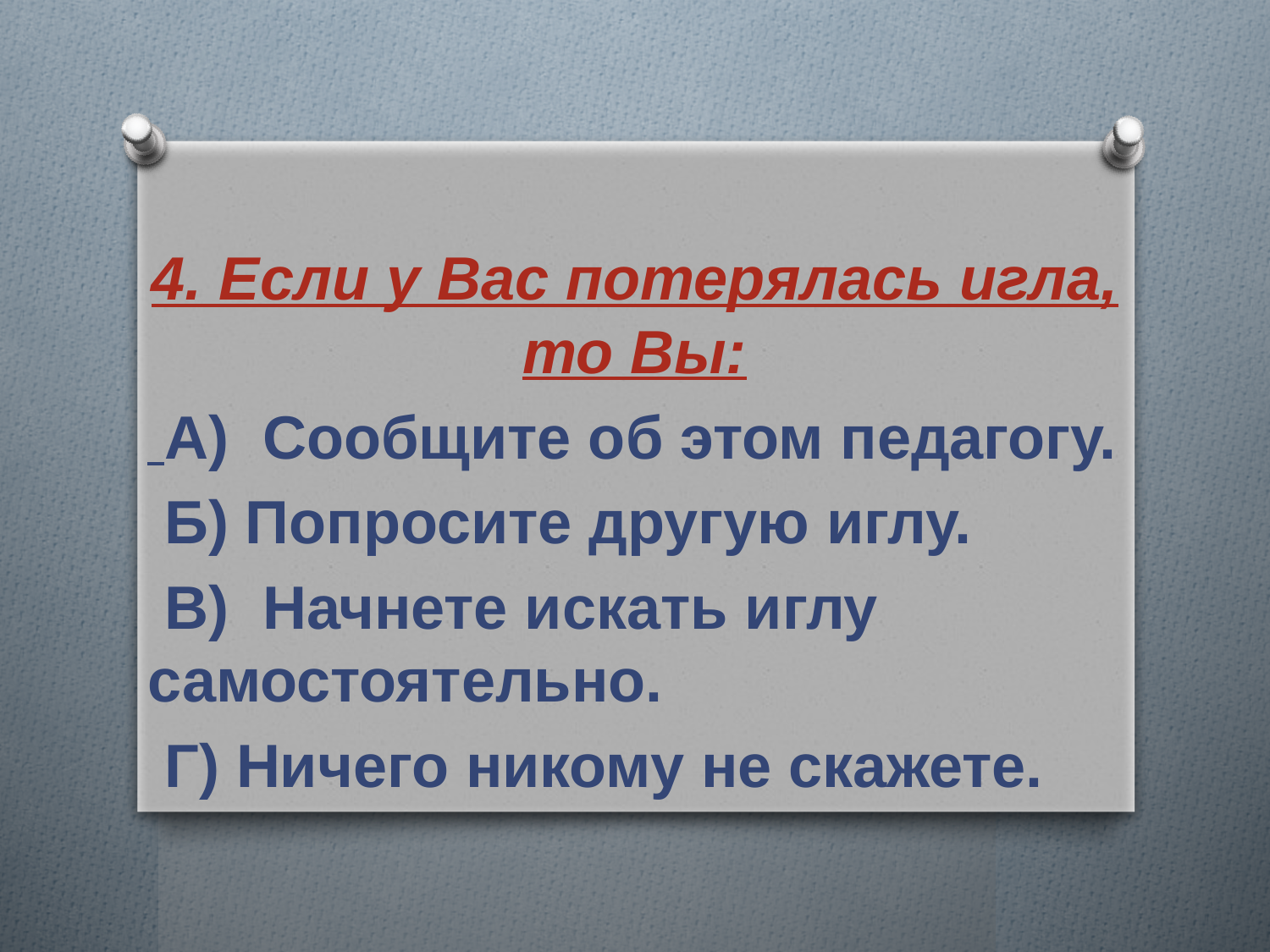

4. Если у Вас потерялась игла, то Вы:
 А)  Сообщите об этом педагогу.
 Б) Попросите другую иглу.
 В)  Начнете искать иглу самостоятельно.
 Г) Ничего никому не скажете.